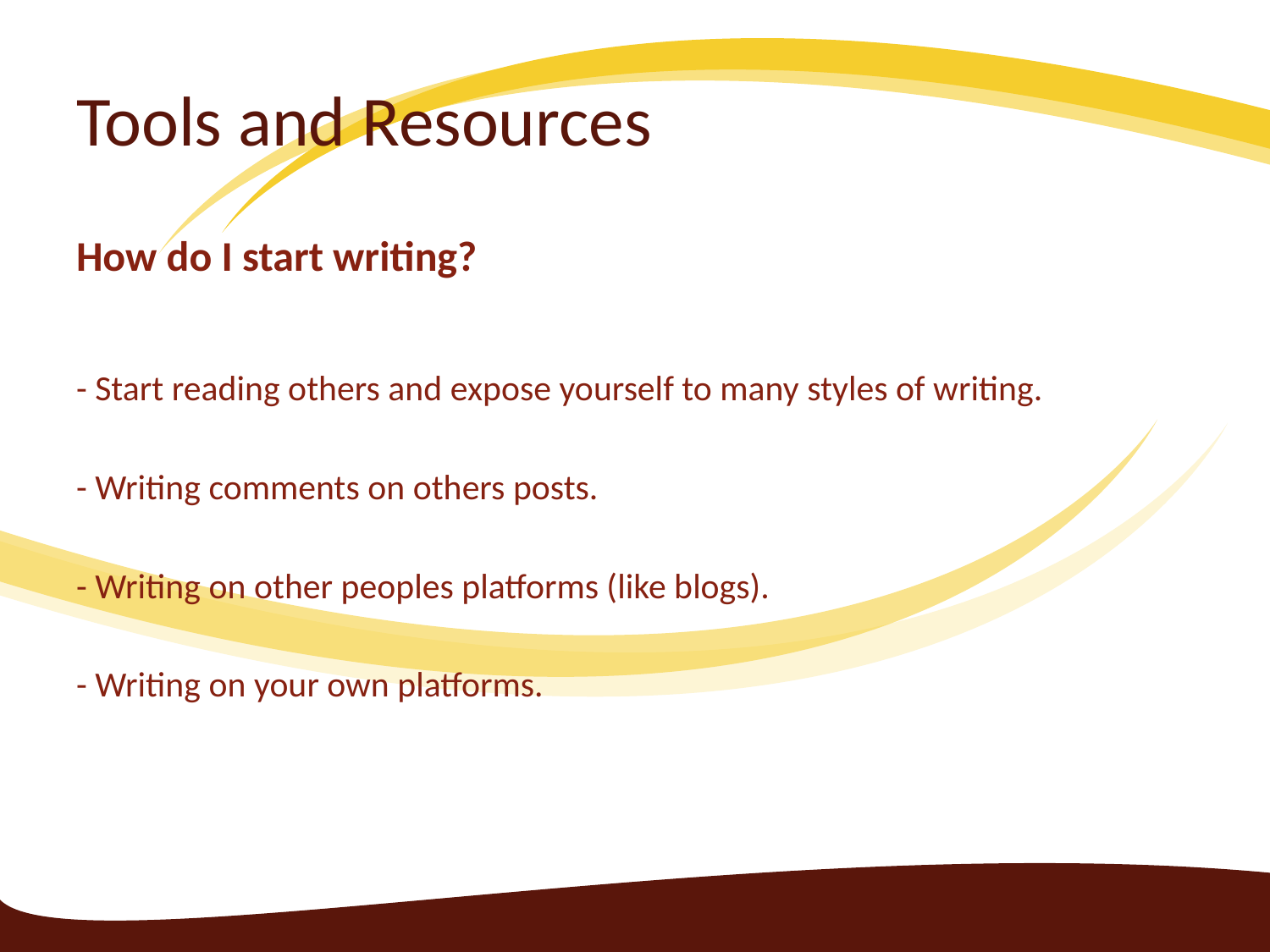

# Tools and Resources
How do I start writing?

- Start reading others and expose yourself to many styles of writing.

- Writing comments on others posts.

- Writing on other peoples platforms (like blogs).

- Writing on your own platforms.